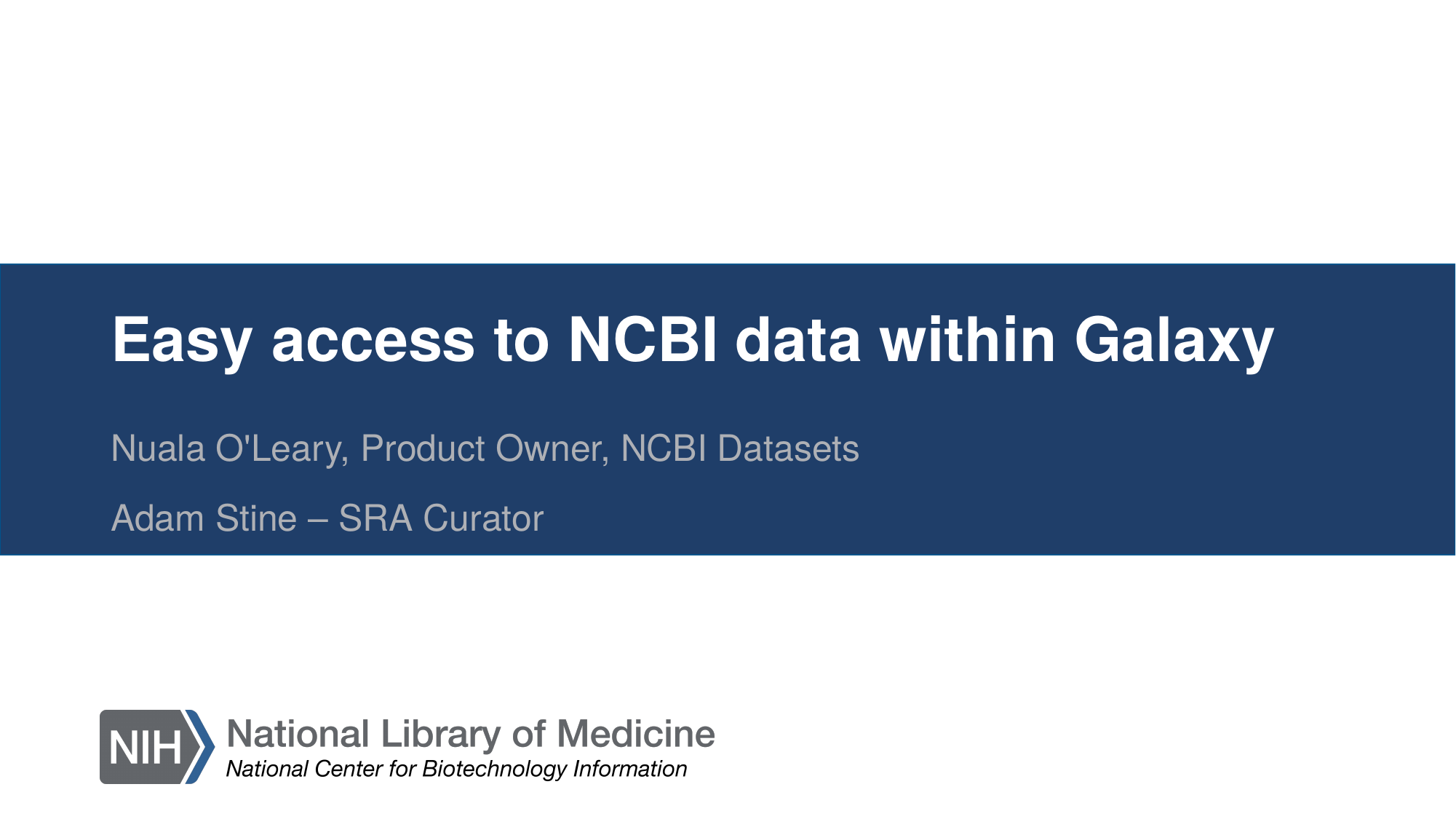

# Easy access to NCBI data within Galaxy
Nuala O'Leary, Product Owner, NCBI Datasets
Adam Stine – SRA Curator